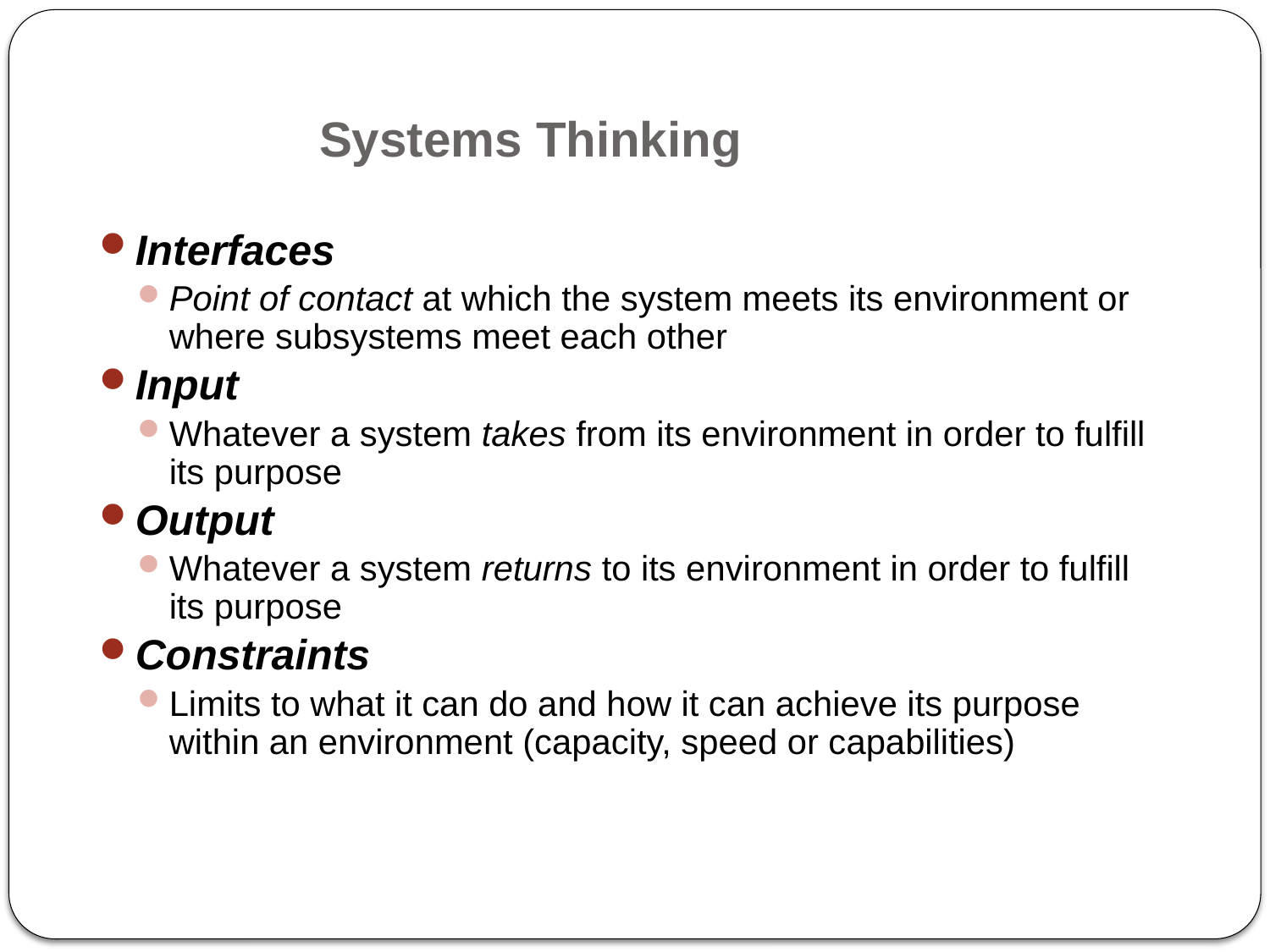

# Systems Thinking
Interfaces
Point of contact at which the system meets its environment or where subsystems meet each other
Input
Whatever a system takes from its environment in order to fulfill its purpose
Output
Whatever a system returns to its environment in order to fulfill its purpose
Constraints
Limits to what it can do and how it can achieve its purpose within an environment (capacity, speed or capabilities)